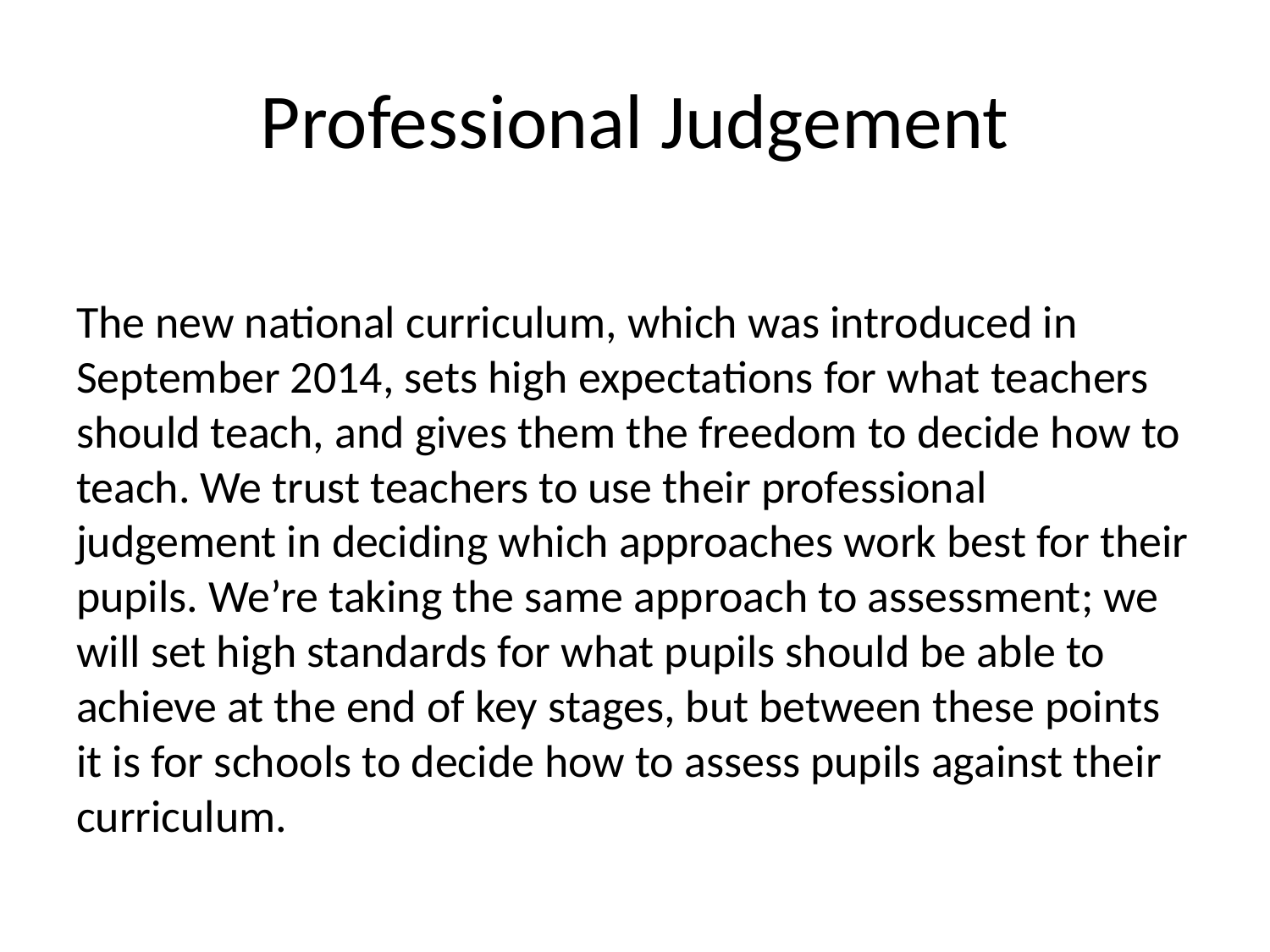

# Professional Judgement

The new national curriculum, which was introduced in September 2014, sets high expectations for what teachers should teach, and gives them the freedom to decide how to teach. We trust teachers to use their professional judgement in deciding which approaches work best for their pupils. We’re taking the same approach to assessment; we will set high standards for what pupils should be able to achieve at the end of key stages, but between these points it is for schools to decide how to assess pupils against their curriculum.